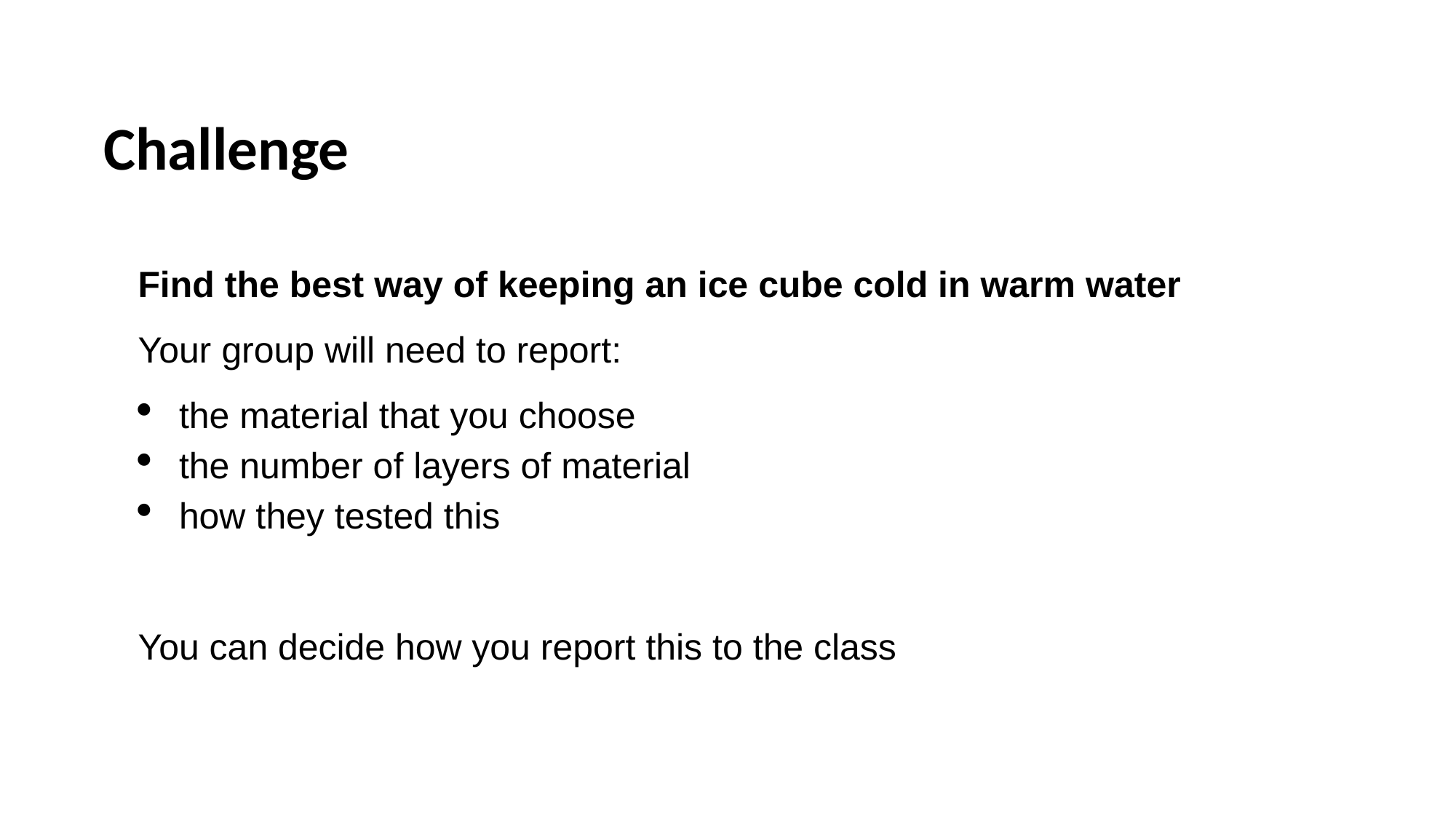

Challenge
Find the best way of keeping an ice cube cold in warm water
Your group will need to report:
the material that you choose
the number of layers of material
how they tested this

You can decide how you report this to the class